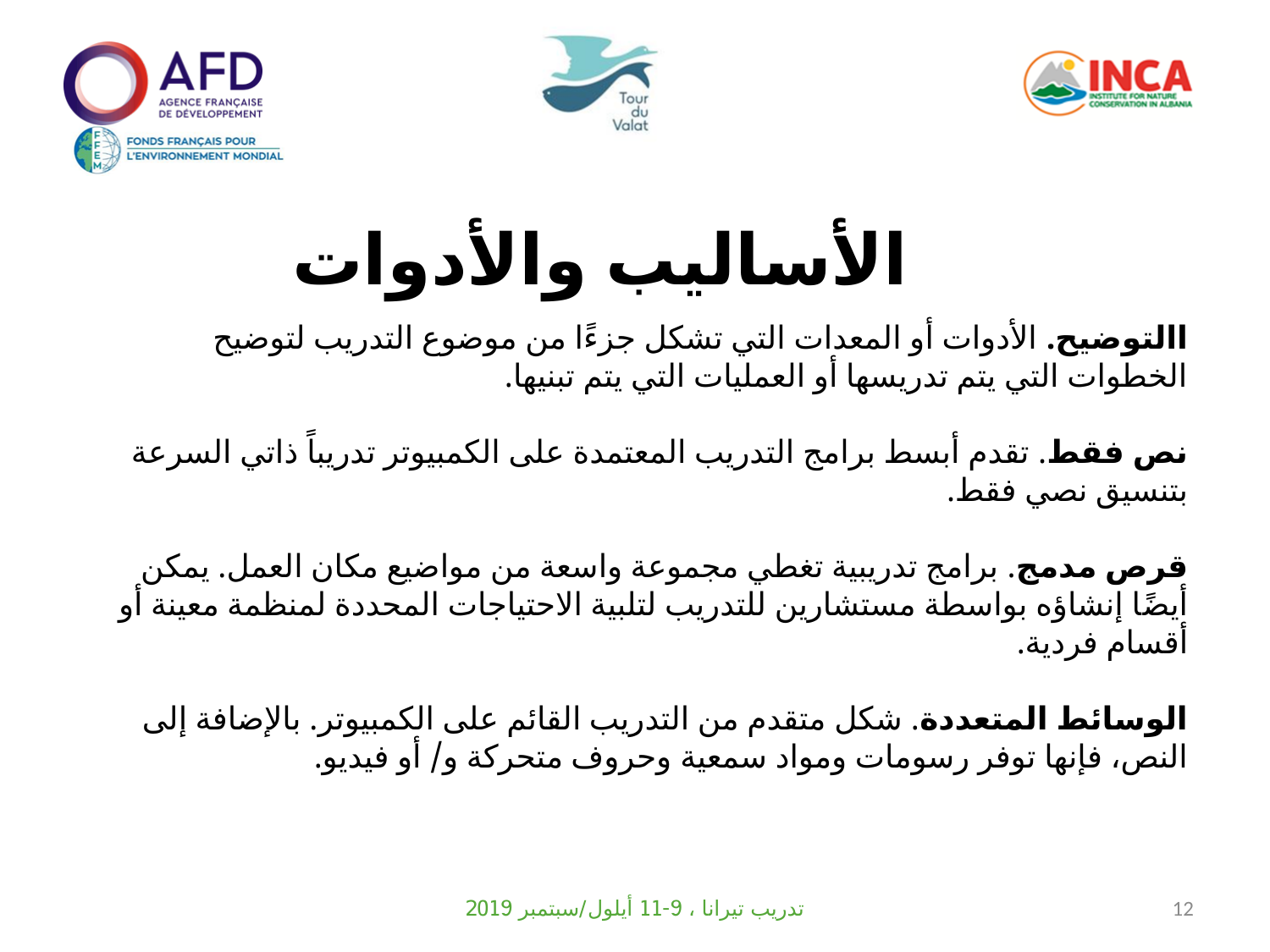

الأساليب والأدوات
االتوضيح. الأدوات أو المعدات التي تشكل جزءًا من موضوع التدريب لتوضيح الخطوات التي يتم تدريسها أو العمليات التي يتم تبنيها.
نص فقط. تقدم أبسط برامج التدريب المعتمدة على الكمبيوتر تدريباً ذاتي السرعة بتنسيق نصي فقط.
قرص مدمج. برامج تدريبية تغطي مجموعة واسعة من مواضيع مكان العمل. يمكن أيضًا إنشاؤه بواسطة مستشارين للتدريب لتلبية الاحتياجات المحددة لمنظمة معينة أو أقسام فردية.
الوسائط المتعددة. شكل متقدم من التدريب القائم على الكمبيوتر. بالإضافة إلى النص، فإنها توفر رسومات ومواد سمعية وحروف متحركة و/ أو فيديو.
تدريب تيرانا ، 9-11 أيلول/سبتمبر 2019
12